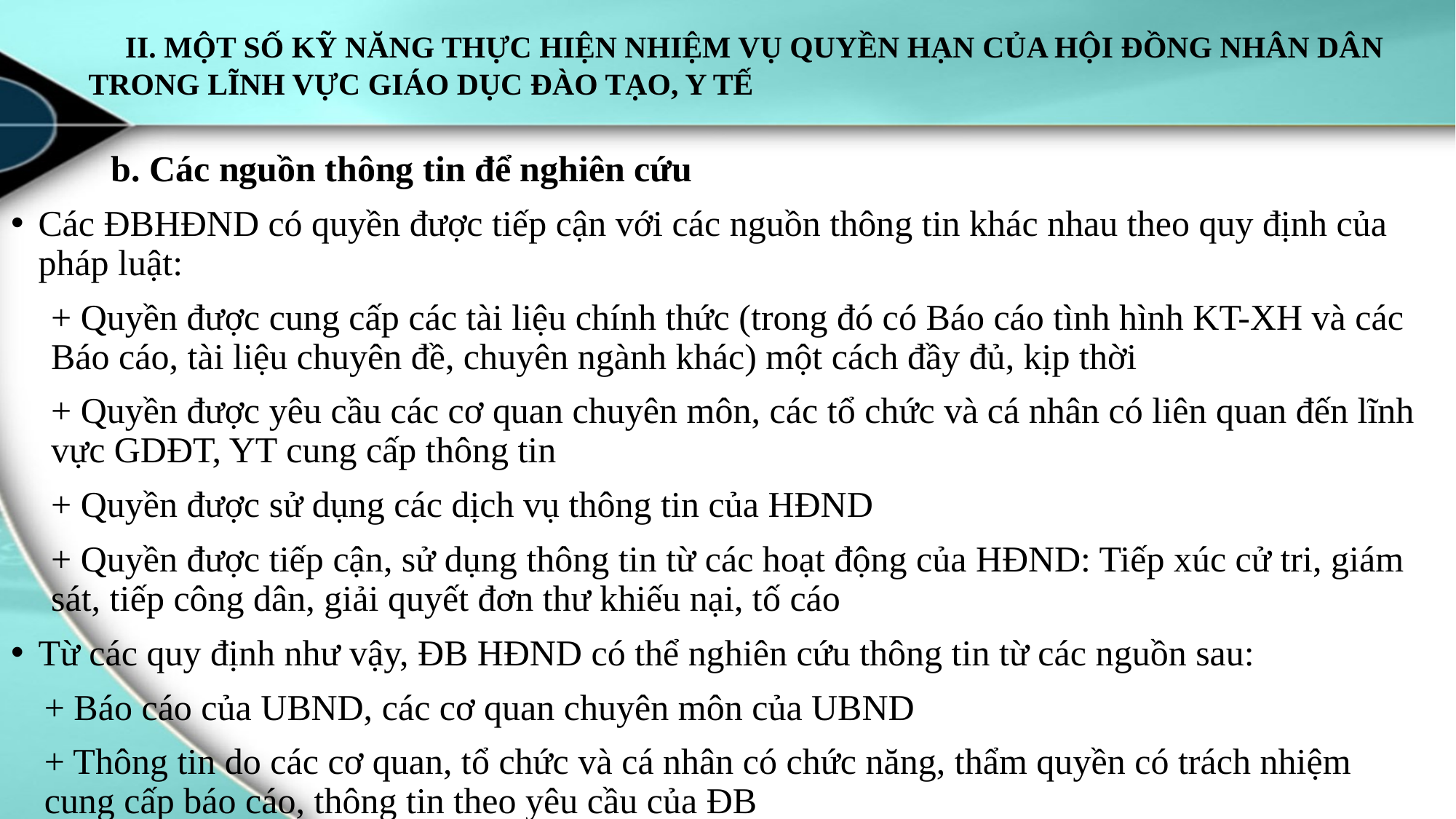

# II. MỘT SỐ KỸ NĂNG THỰC HIỆN NHIỆM VỤ QUYỀN HẠN CỦA HỘI ĐỒNG NHÂN DÂN TRONG LĨNH VỰC GIÁO DỤC ĐÀO TẠO, Y TẾ
           b. Các nguồn thông tin để nghiên cứu
Các ĐBHĐND có quyền được tiếp cận với các nguồn thông tin khác nhau theo quy định của pháp luật:
+ Quyền được cung cấp các tài liệu chính thức (trong đó có Báo cáo tình hình KT-XH và các Báo cáo, tài liệu chuyên đề, chuyên ngành khác) một cách đầy đủ, kịp thời
+ Quyền được yêu cầu các cơ quan chuyên môn, các tổ chức và cá nhân có liên quan đến lĩnh vực GDĐT, YT cung cấp thông tin
+ Quyền được sử dụng các dịch vụ thông tin của HĐND
+ Quyền được tiếp cận, sử dụng thông tin từ các hoạt động của HĐND: Tiếp xúc cử tri, giám sát, tiếp công dân, giải quyết đơn thư khiếu nại, tố cáo
Từ các quy định như vậy, ĐB HĐND có thể nghiên cứu thông tin từ các nguồn sau:
+ Báo cáo của UBND, các cơ quan chuyên môn của UBND
+ Thông tin do các cơ quan, tổ chức và cá nhân có chức năng, thẩm quyền có trách nhiệm cung cấp báo cáo, thông tin theo yêu cầu của ĐB